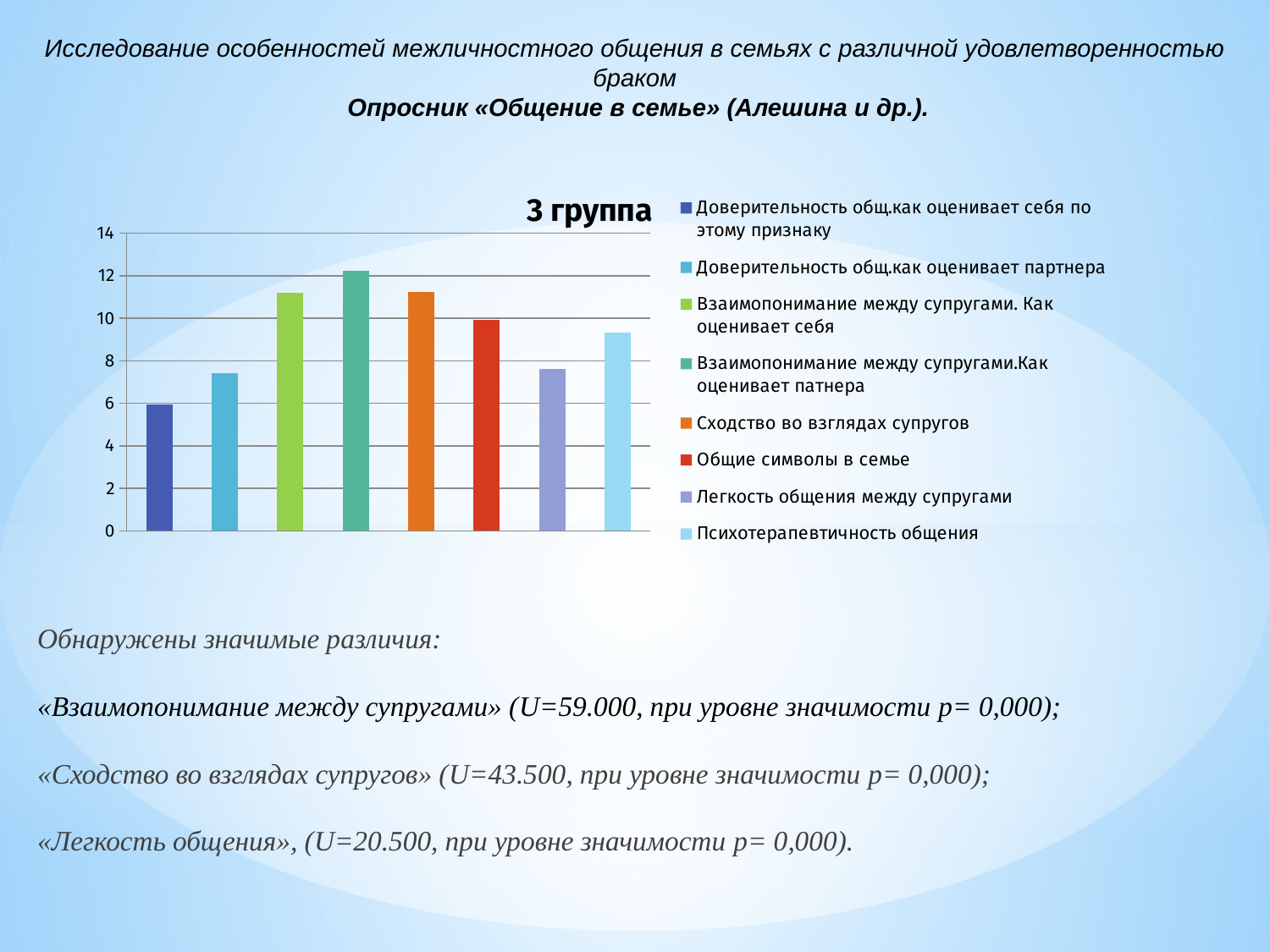

Исследование особенностей межличностного общения в семьях с различной удовлетворенностью браком
 Опросник «Общение в семье» (Алешина и др.).

### Chart:

| Category | 3 группа |
|---|---|
| Доверительность общ.как оценивает себя по этому признаку | 5.9524 |
| Доверительность общ.как оценивает партнера | 7.4286 |
| Взаимопонимание между супругами. Как оценивает себя | 11.1905 |
| Взаимопонимание между супругами.Как оценивает патнера | 12.2381 |
| Сходство во взглядах супругов | 11.2381 |
| Общие символы в семье | 9.904800000000002 |
| Легкость общения между супругами | 7.618999999999986 |
| Психотерапевтичность общения | 9.333300000000001 |
Обнаружены значимые различия:

«Взаимопонимание между супругами» (U=59.000, при уровне значимости p= 0,000);

«Сходство во взглядах супругов» (U=43.500, при уровне значимости p= 0,000);

«Легкость общения», (U=20.500, при уровне значимости p= 0,000).